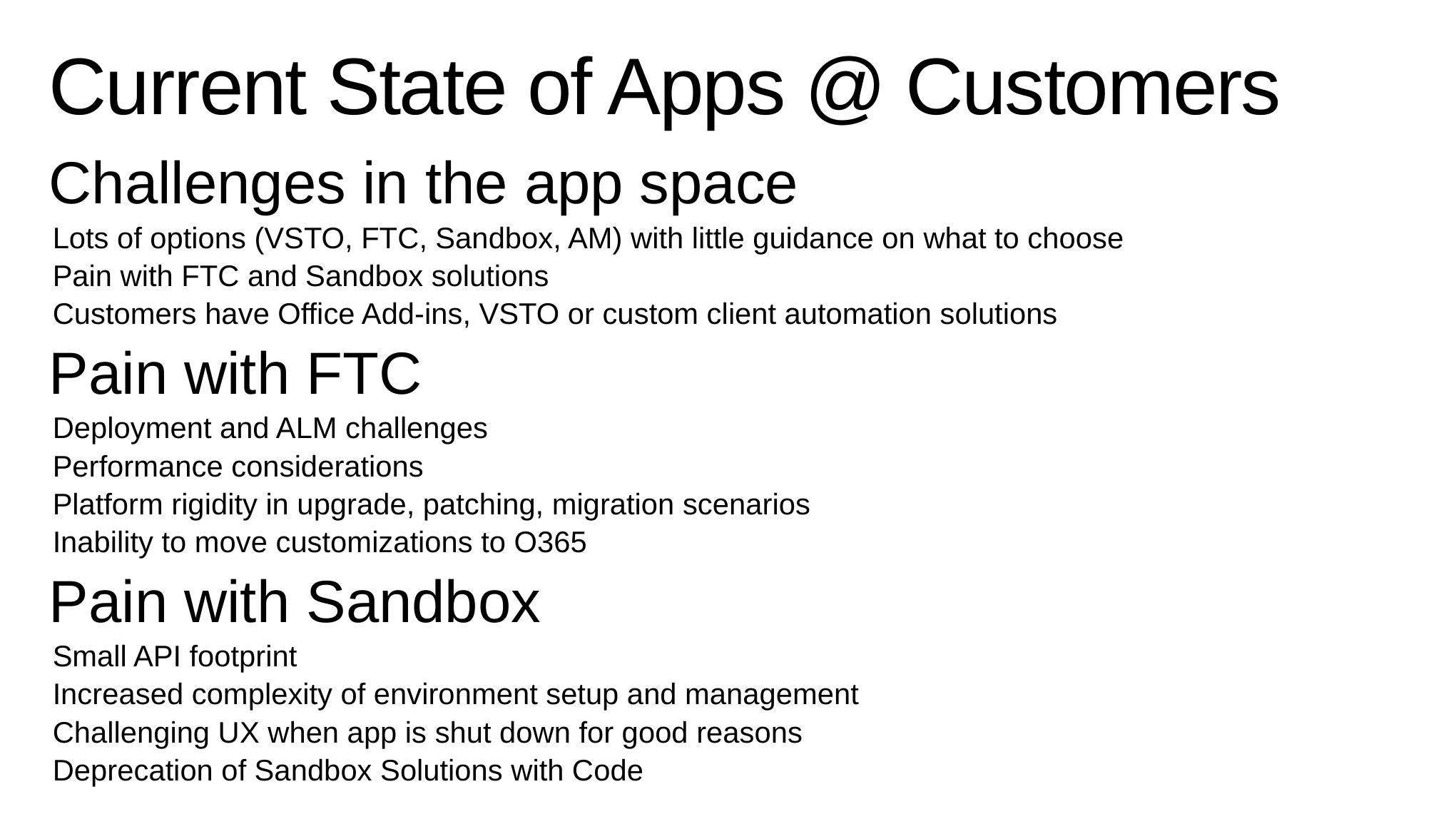

# Current State of Apps @ Customers
Challenges in the app space
Lots of options (VSTO, FTC, Sandbox, AM) with little guidance on what to choose
Pain with FTC and Sandbox solutions
Customers have Office Add-ins, VSTO or custom client automation solutions
Pain with FTC
Deployment and ALM challenges
Performance considerations
Platform rigidity in upgrade, patching, migration scenarios
Inability to move customizations to O365
Pain with Sandbox
Small API footprint
Increased complexity of environment setup and management
Challenging UX when app is shut down for good reasons
Deprecation of Sandbox Solutions with Code